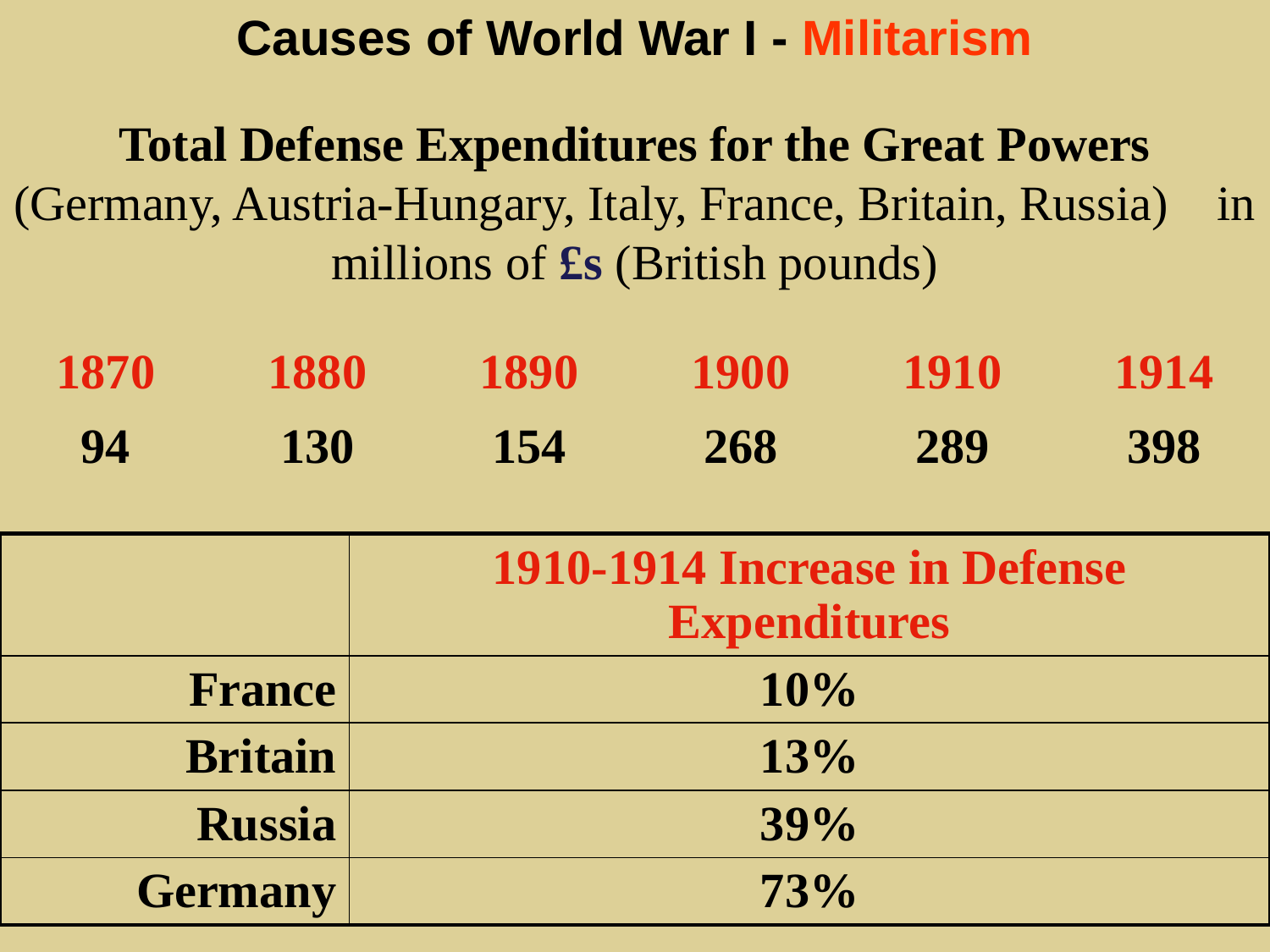

Causes of World War I - Militarism
Total Defense Expenditures for the Great Powers (Germany, Austria-Hungary, Italy, France, Britain, Russia)    in millions of £s (British pounds)
| 1870 | 1880 | 1890 | 1900 | 1910 | 1914 |
| --- | --- | --- | --- | --- | --- |
| 94 | 130 | 154 | 268 | 289 | 398 |
|  | 1910-1914 Increase in Defense Expenditures |
| --- | --- |
| France | 10% |
| Britain | 13% |
| Russia | 39% |
| Germany | 73% |